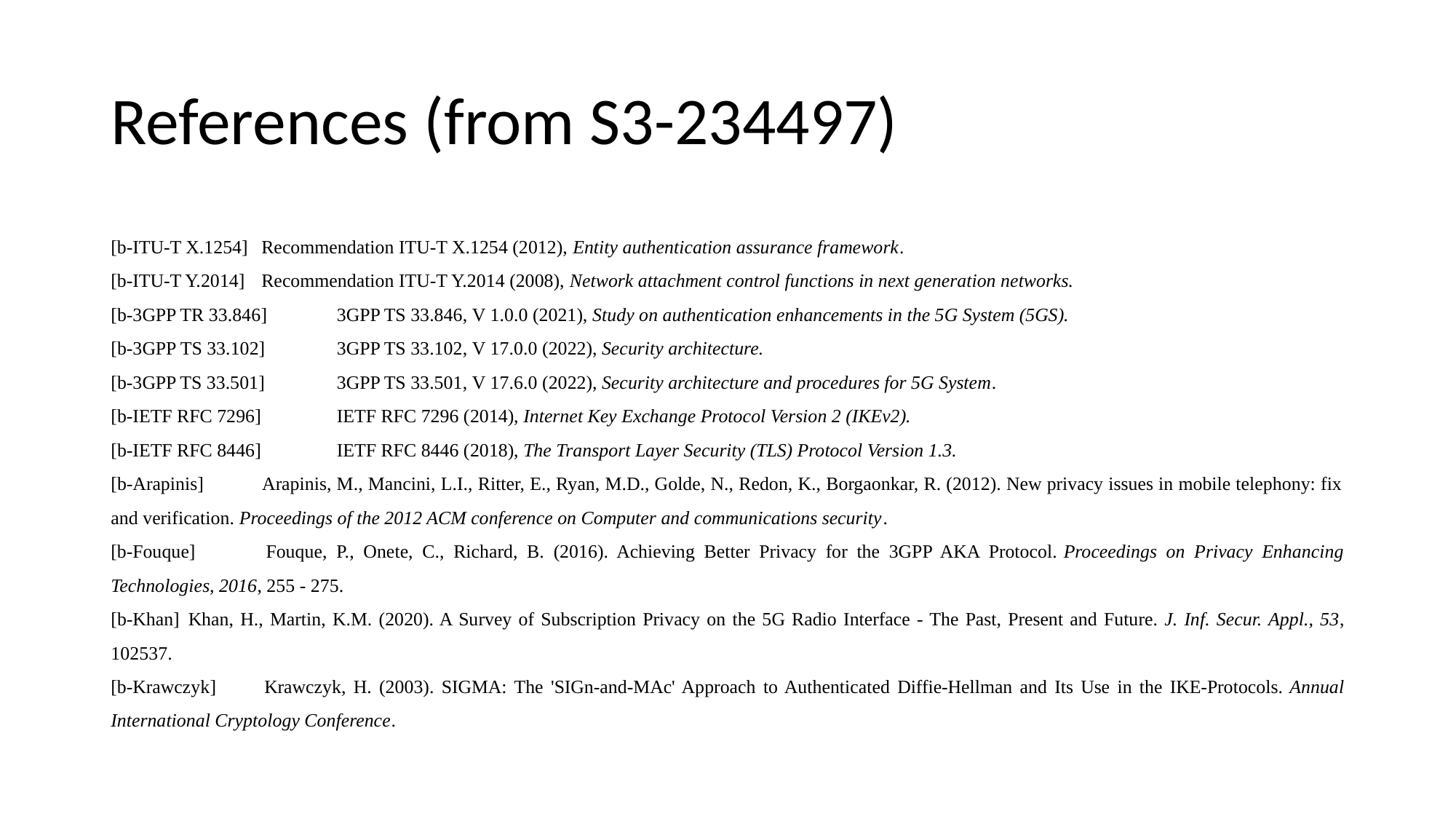

# References (from S3-234497)
[b-ITU-T X.1254] 	Recommendation ITU-T X.1254 (2012), Entity authentication assurance framework.
[b-ITU-T Y.2014]	Recommendation ITU-T Y.2014 (2008), Network attachment control functions in next generation networks.
[b-3GPP TR 33.846] 	3GPP TS 33.846, V 1.0.0 (2021), Study on authentication enhancements in the 5G System (5GS).
[b-3GPP TS 33.102] 	3GPP TS 33.102, V 17.0.0 (2022), Security architecture.
[b-3GPP TS 33.501] 	3GPP TS 33.501, V 17.6.0 (2022), Security architecture and procedures for 5G System.
[b-IETF RFC 7296] 	IETF RFC 7296 (2014), Internet Key Exchange Protocol Version 2 (IKEv2).
[b-IETF RFC 8446] 	IETF RFC 8446 (2018), The Transport Layer Security (TLS) Protocol Version 1.3.
[b-Arapinis] 	Arapinis, M., Mancini, L.I., Ritter, E., Ryan, M.D., Golde, N., Redon, K., Borgaonkar, R. (2012). New privacy issues in mobile telephony: fix and verification. Proceedings of the 2012 ACM conference on Computer and communications security.
[b-Fouque] 	Fouque, P., Onete, C., Richard, B. (2016). Achieving Better Privacy for the 3GPP AKA Protocol. Proceedings on Privacy Enhancing Technologies, 2016, 255 - 275.
[b-Khan] 	Khan, H., Martin, K.M. (2020). A Survey of Subscription Privacy on the 5G Radio Interface - The Past, Present and Future. J. Inf. Secur. Appl., 53, 102537.
[b-Krawczyk] 	Krawczyk, H. (2003). SIGMA: The 'SIGn-and-MAc' Approach to Authenticated Diffie-Hellman and Its Use in the IKE-Protocols. Annual International Cryptology Conference.